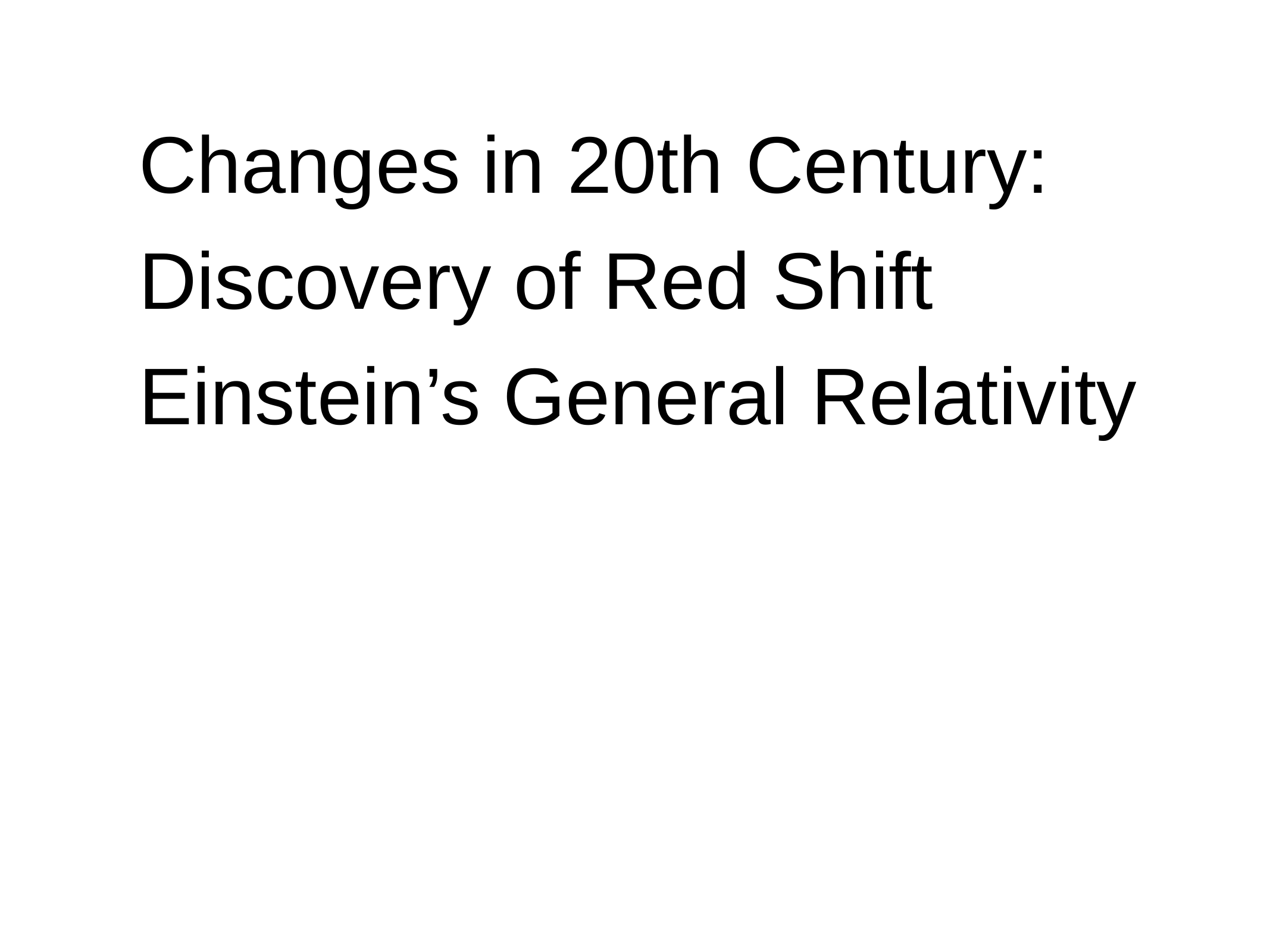

# Changes in 20th Century:
Discovery of Red Shift
Einstein’s General Relativity